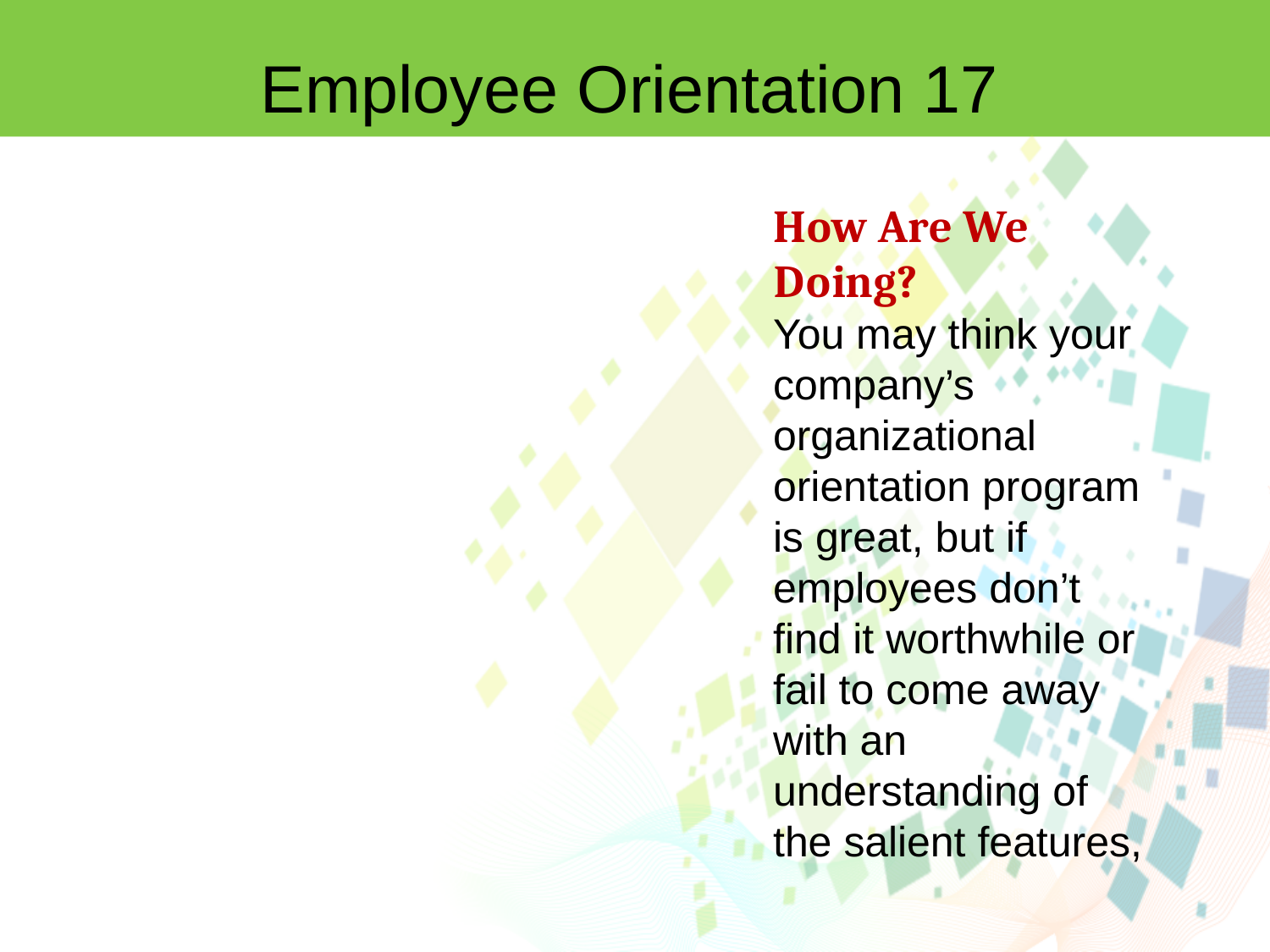

Employee Orientation 17
How Are We Doing?
You may think your company’s organizational orientation program is great, but if
employees don’t find it worthwhile or fail to come away with an understanding of
the salient features,